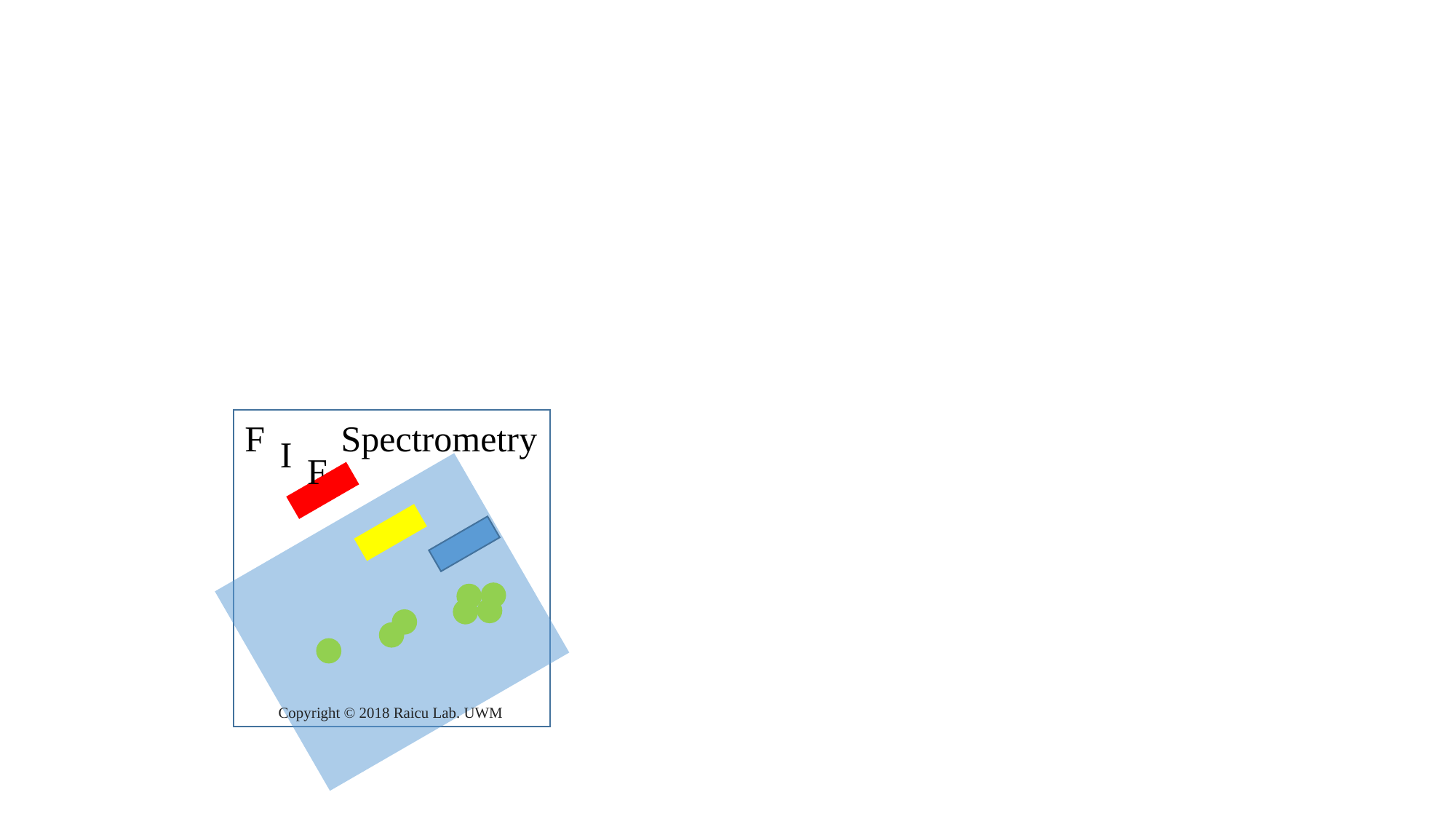

F
Spectrometry
I
F
Copyright © 2018 Raicu Lab. UWM